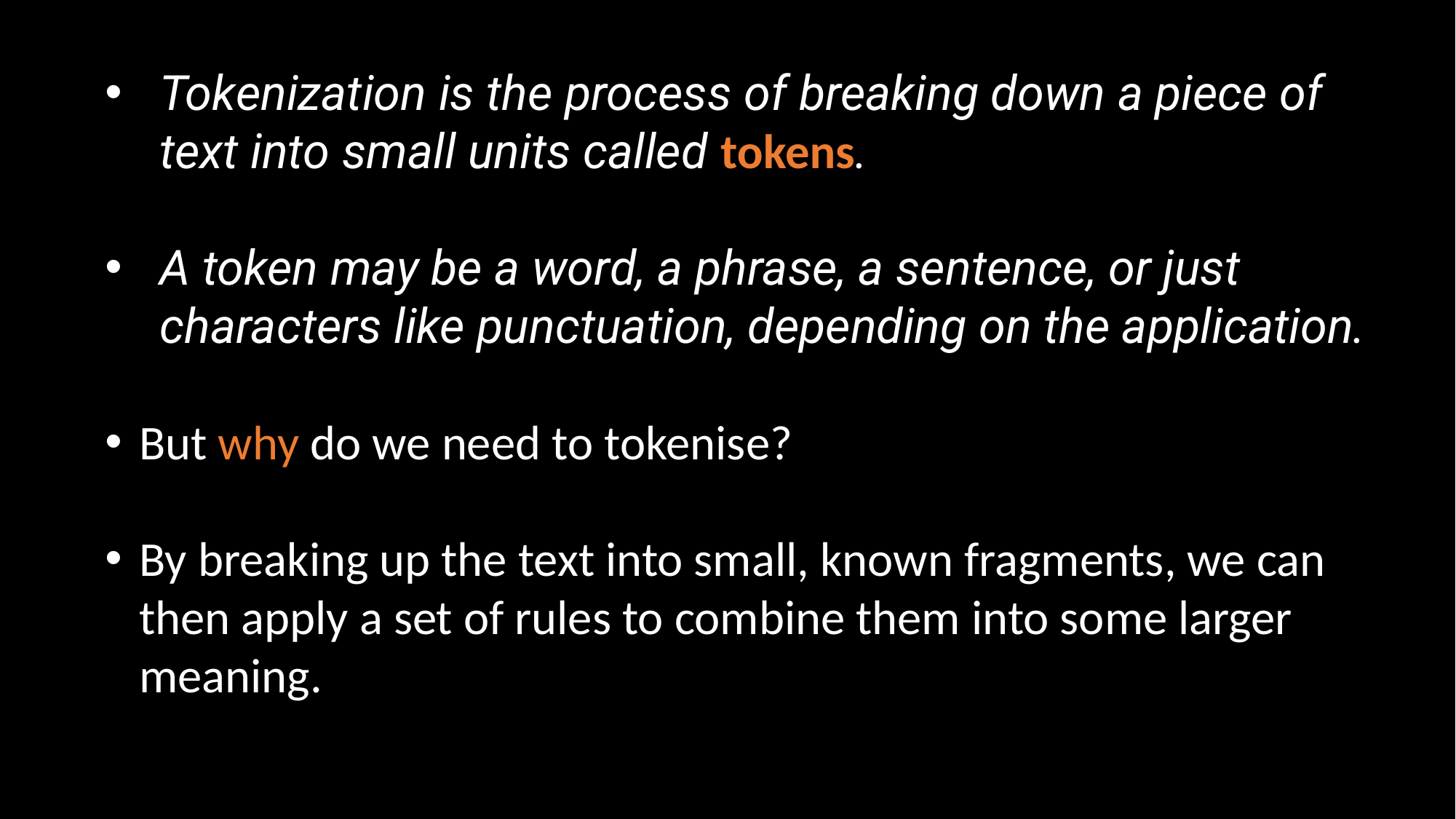

Tokenization is the process of breaking down a piece of text into small units called tokens.

A token may be a word, a phrase, a sentence, or just characters like punctuation, depending on the application.

But why do we need to tokenise?

By breaking up the text into small, known fragments, we can then apply a set of rules to combine them into some larger meaning.